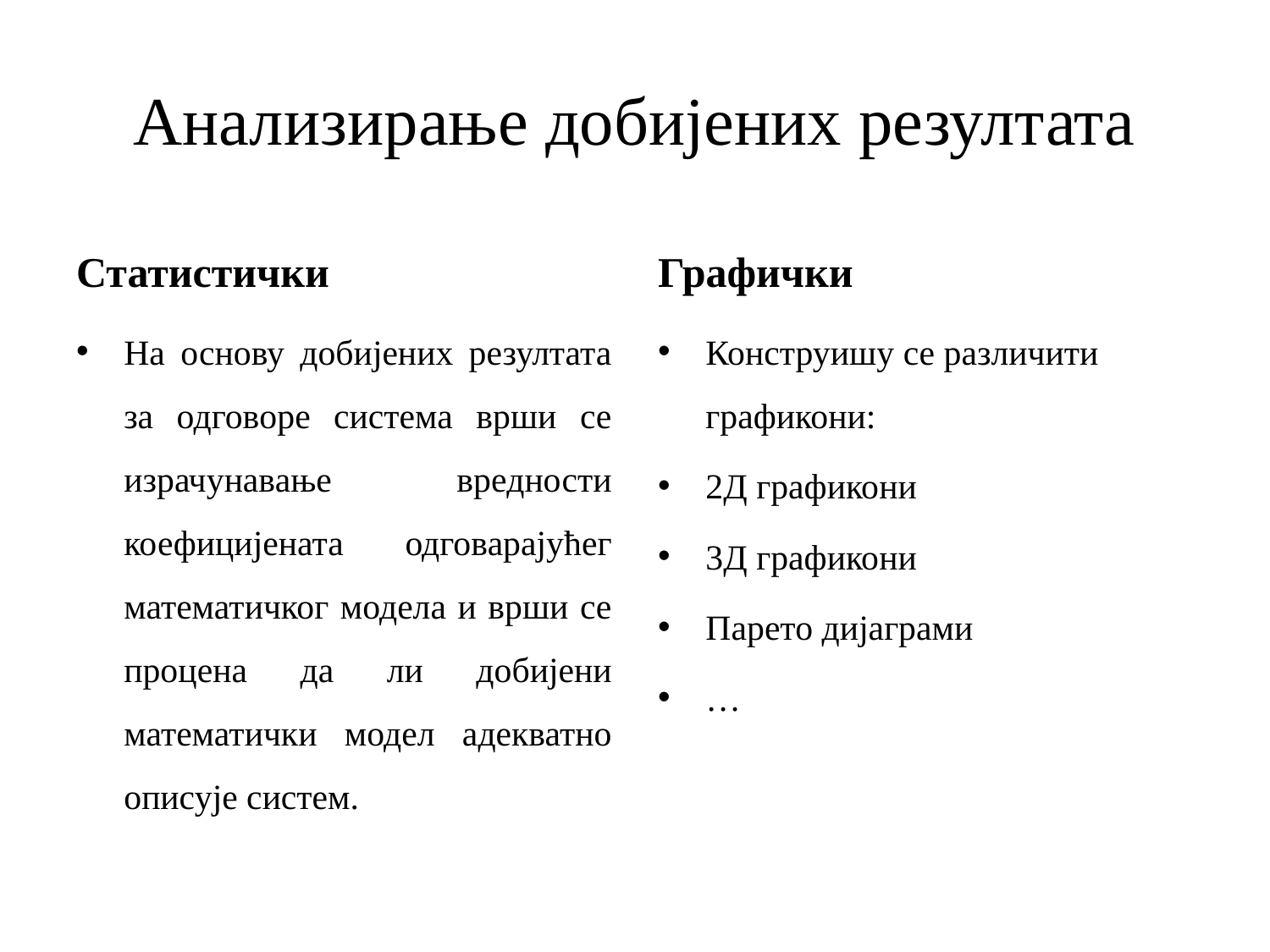

# Анализирање добијених резултата
Статистички
Графички
На основу добијених резултата за одговоре система врши се израчунавање вредности коефицијената одговарајућег математичког модела и врши се процена да ли добијени математички модел адекватно описује систем.
Конструишу се различити графикони:
2Д графикони
3Д графикони
Парето дијаграми
…